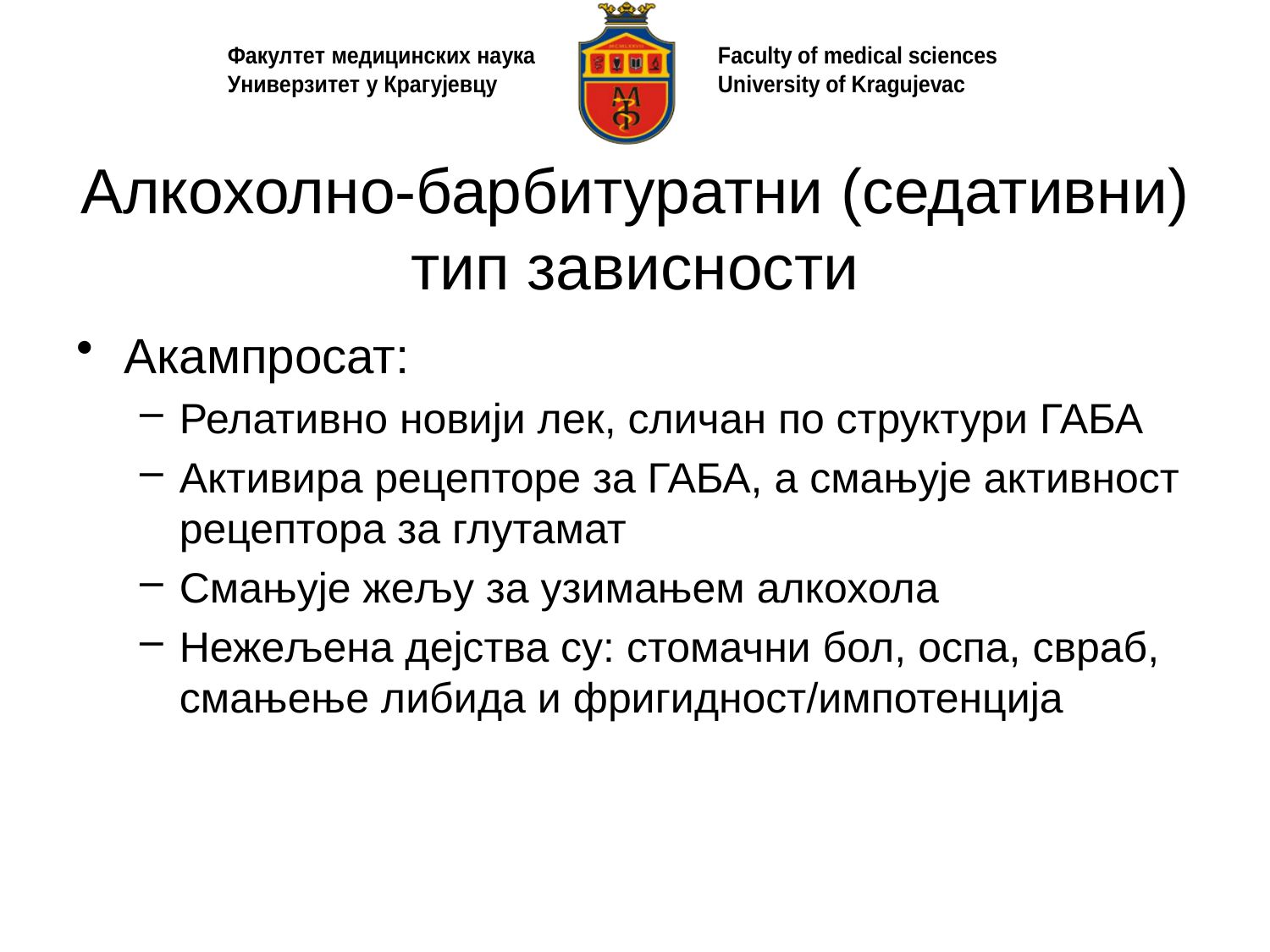

# Алкохолно-барбитуратни (седативни) тип зависности
Акампросат:
Релативно новији лек, сличан по структури ГАБА
Активира рецепторе за ГАБА, а смањује активност рецептора за глутамат
Смањује жељу за узимањем алкохола
Нежељена дејства су: стомачни бол, оспа, свраб, смањење либида и фригидност/импотенција